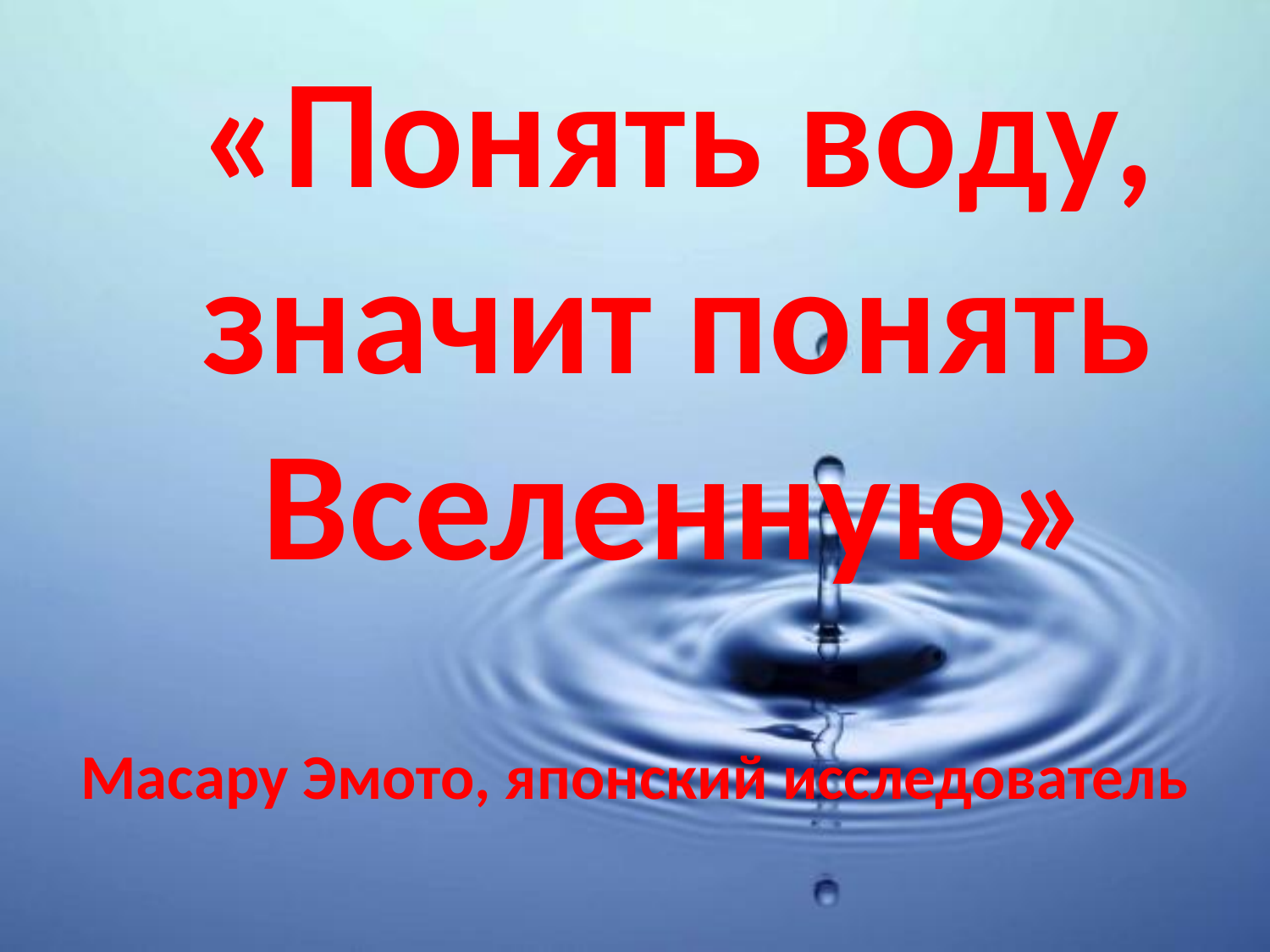

«Понять воду, значит понять Вселенную»

#

Масару Эмото, японский исследователь